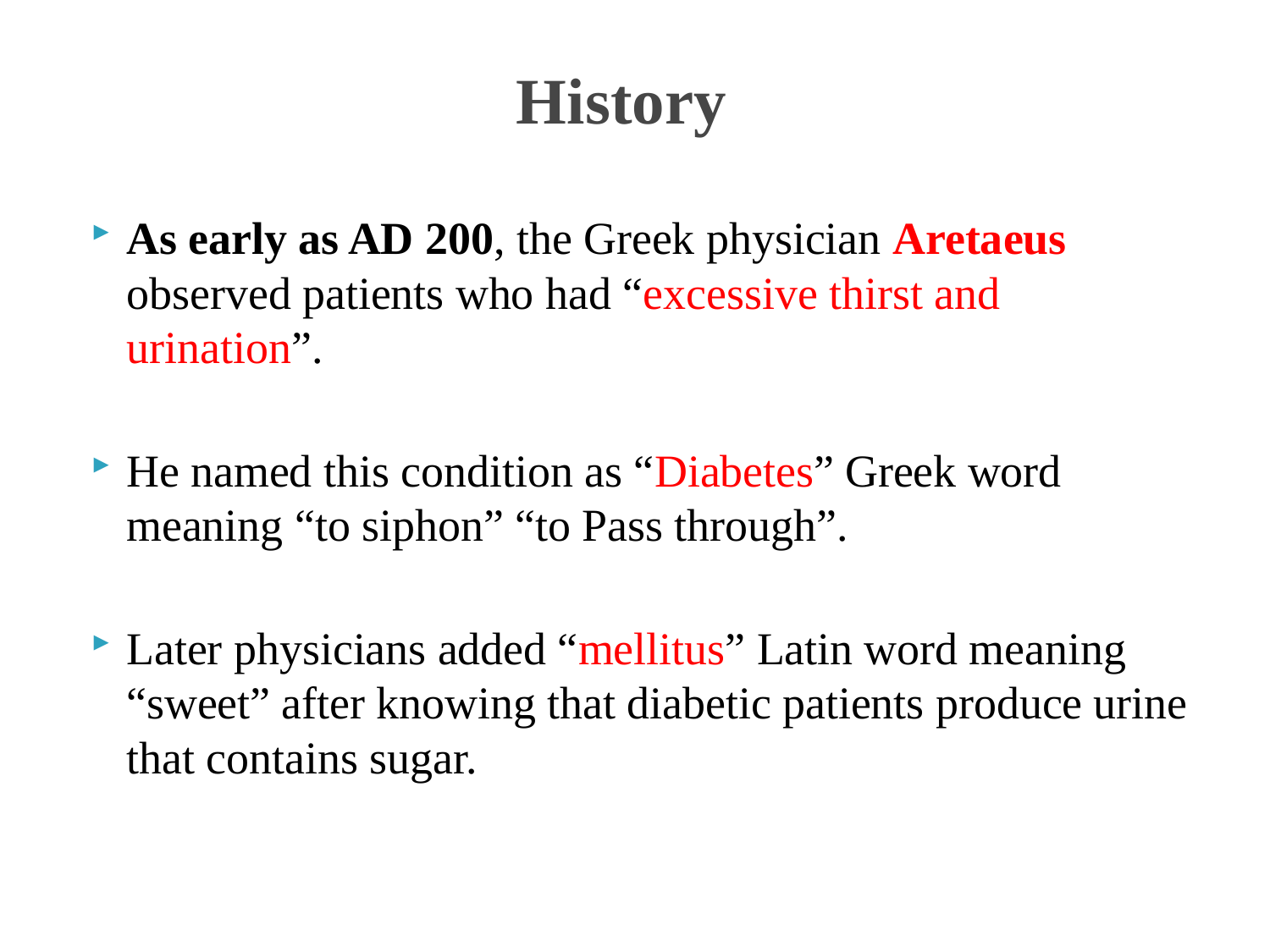

# History
As early as AD 200, the Greek physician Aretaeus observed patients who had “excessive thirst and urination”.

He named this condition as “Diabetes” Greek word meaning “to siphon” “to Pass through”.

Later physicians added “mellitus” Latin word meaning “sweet” after knowing that diabetic patients produce urine that contains sugar.